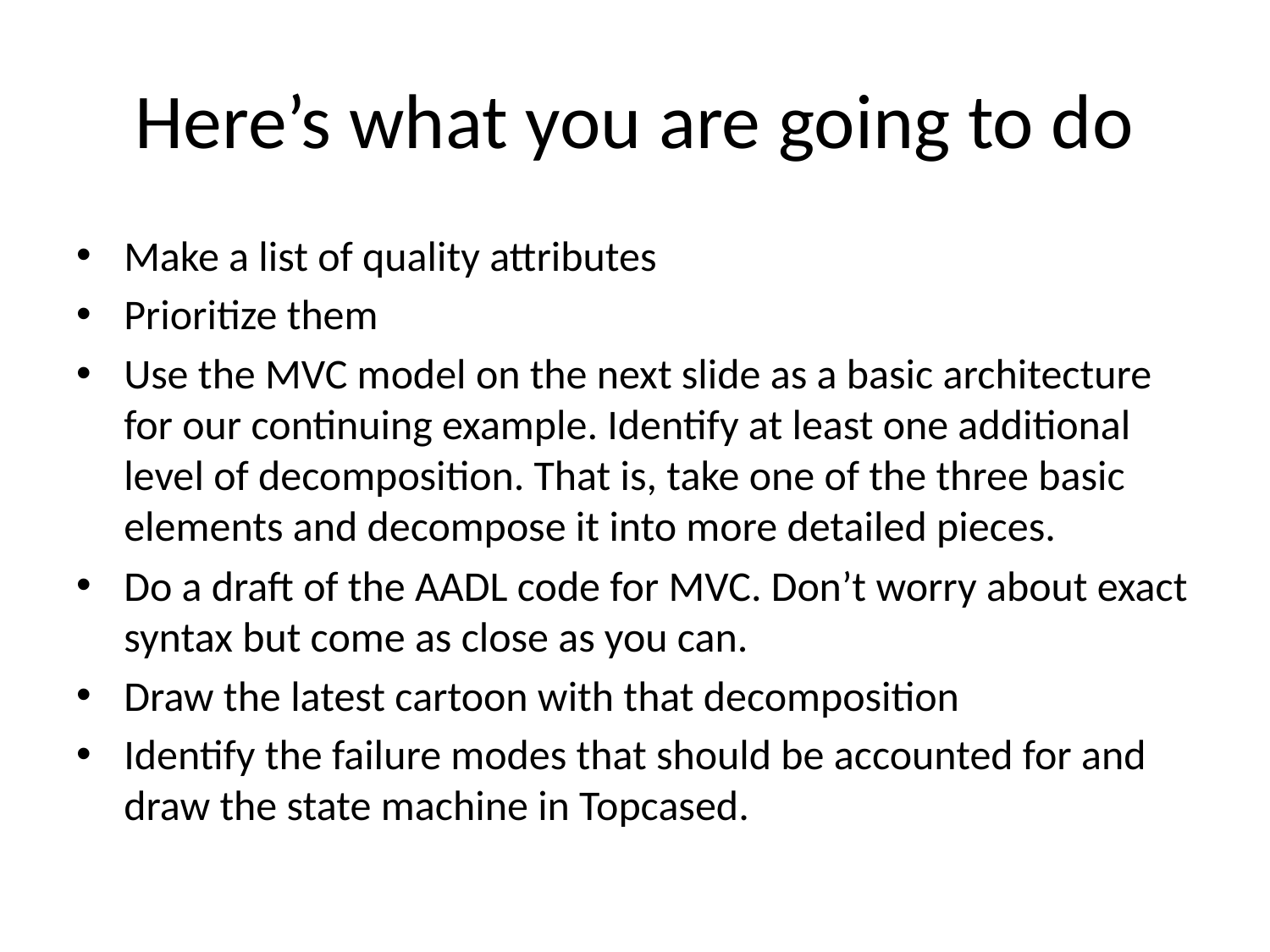

# Here’s what you are going to do
Make a list of quality attributes
Prioritize them
Use the MVC model on the next slide as a basic architecture for our continuing example. Identify at least one additional  level of decomposition. That is, take one of the three basic elements and decompose it into more detailed pieces.
Do a draft of the AADL code for MVC. Don’t worry about exact syntax but come as close as you can.
Draw the latest cartoon with that decomposition
Identify the failure modes that should be accounted for and draw the state machine in Topcased.